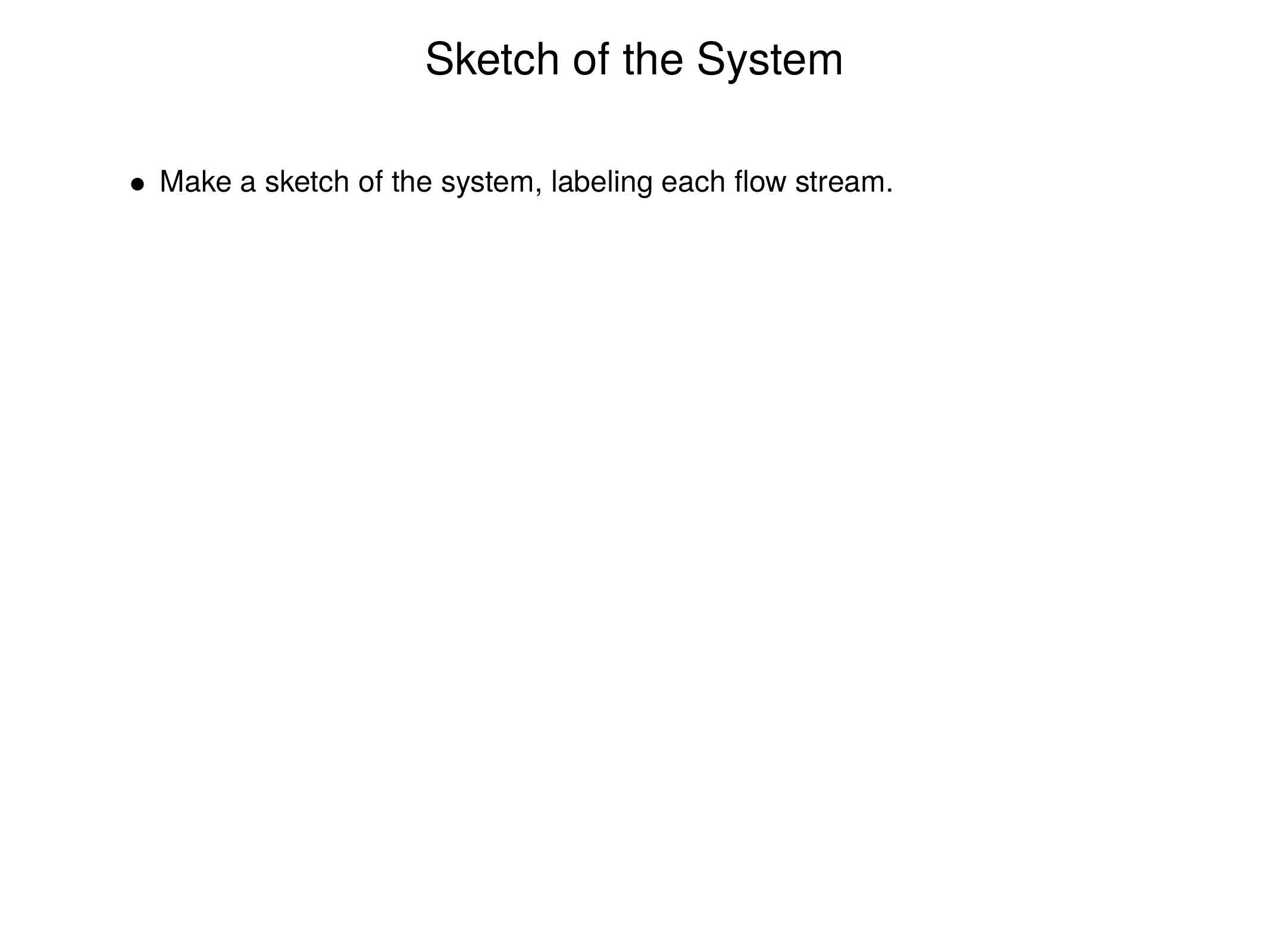

# Sketch of the System
Make a sketch of the system, labeling each flow stream.